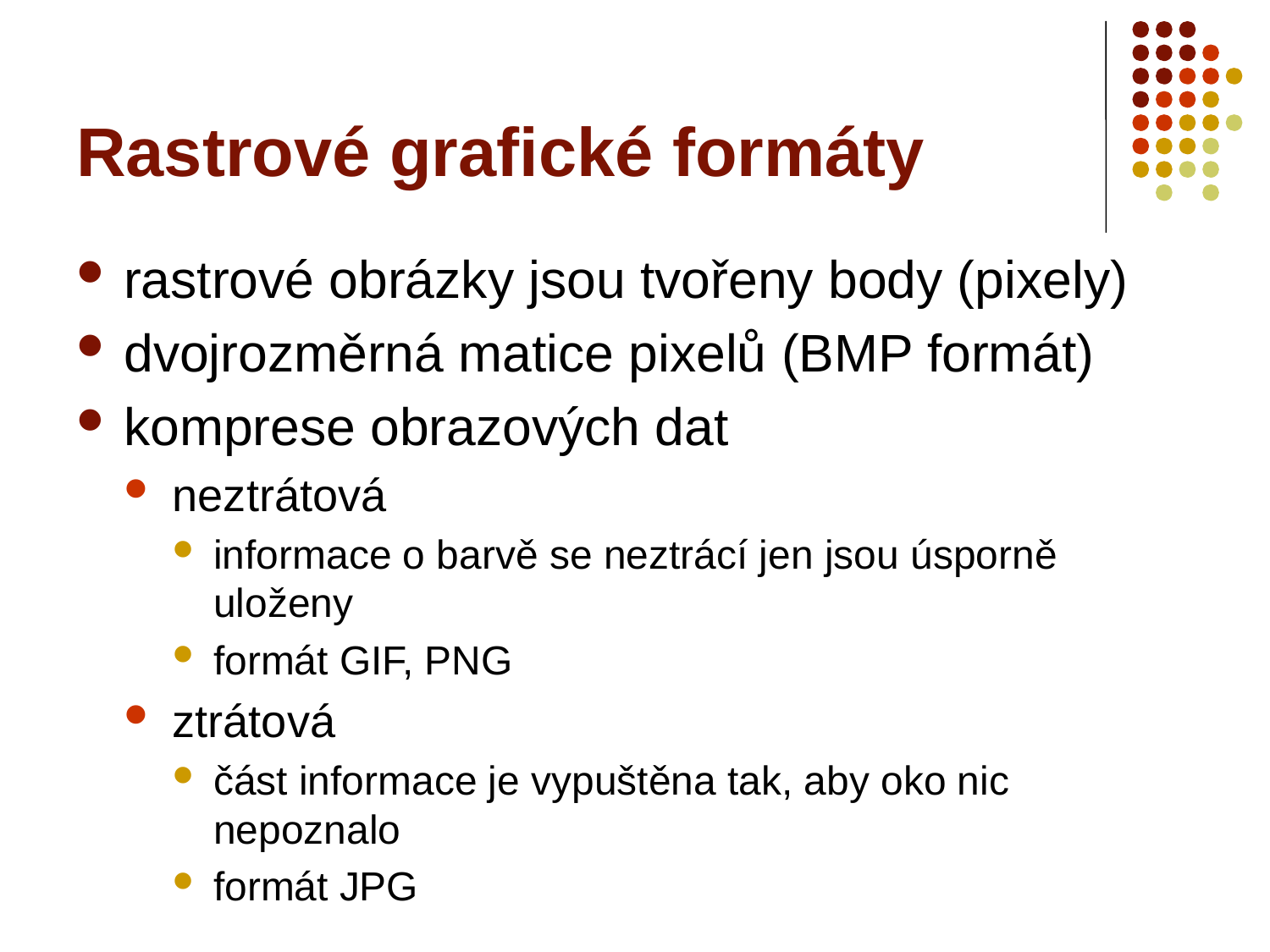

# Rastrové grafické formáty
rastrové obrázky jsou tvořeny body (pixely)
dvojrozměrná matice pixelů (BMP formát)
komprese obrazových dat
neztrátová
informace o barvě se neztrácí jen jsou úsporně uloženy
formát GIF, PNG
ztrátová
část informace je vypuštěna tak, aby oko nic nepoznalo
formát JPG